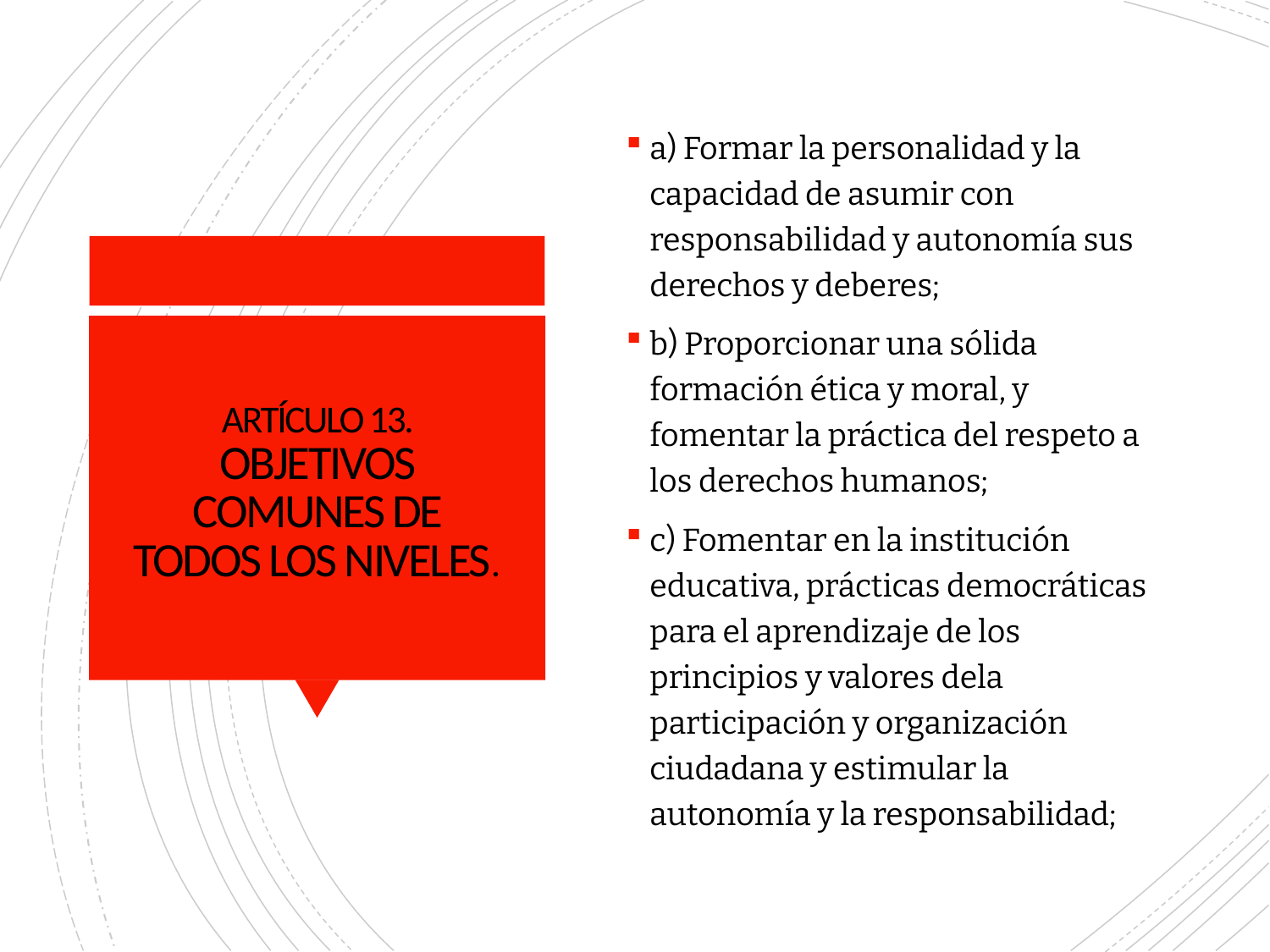

a) Formar la personalidad y la capacidad de asumir con responsabilidad y autonomía sus derechos y deberes;
b) Proporcionar una sólida formación ética y moral, y fomentar la práctica del respeto a los derechos humanos;
c) Fomentar en la institución educativa, prácticas democráticas para el aprendizaje de los principios y valores dela participación y organización ciudadana y estimular la autonomía y la responsabilidad;
# ARTÍCULO 13. OBJETIVOS COMUNES DE TODOS LOS NIVELES.